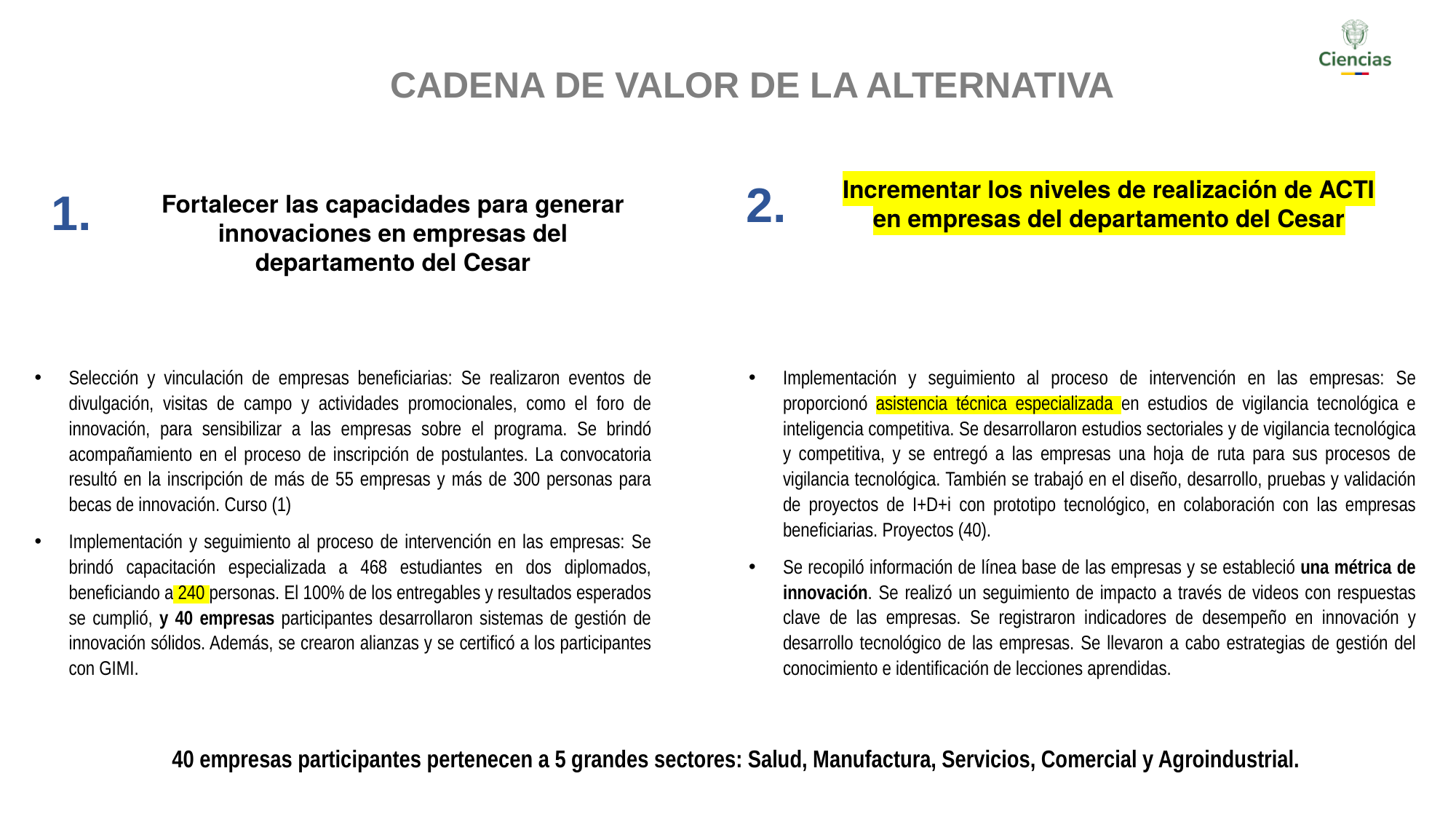

CADENA DE VALOR DE LA ALTERNATIVA
2.

Incrementar los niveles de realización de ACTI en empresas del departamento del Cesar
1.

Fortalecer las capacidades para generar innovaciones en empresas del departamento del Cesar
Selección y vinculación de empresas beneficiarias: Se realizaron eventos de divulgación, visitas de campo y actividades promocionales, como el foro de innovación, para sensibilizar a las empresas sobre el programa. Se brindó acompañamiento en el proceso de inscripción de postulantes. La convocatoria resultó en la inscripción de más de 55 empresas y más de 300 personas para becas de innovación. Curso (1)
Implementación y seguimiento al proceso de intervención en las empresas: Se brindó capacitación especializada a 468 estudiantes en dos diplomados, beneficiando a 240 personas. El 100% de los entregables y resultados esperados se cumplió, y 40 empresas participantes desarrollaron sistemas de gestión de innovación sólidos. Además, se crearon alianzas y se certificó a los participantes con GIMI.

Implementación y seguimiento al proceso de intervención en las empresas: Se proporcionó asistencia técnica especializada en estudios de vigilancia tecnológica e inteligencia competitiva. Se desarrollaron estudios sectoriales y de vigilancia tecnológica y competitiva, y se entregó a las empresas una hoja de ruta para sus procesos de vigilancia tecnológica. También se trabajó en el diseño, desarrollo, pruebas y validación de proyectos de I+D+i con prototipo tecnológico, en colaboración con las empresas beneficiarias. Proyectos (40).
Se recopiló información de línea base de las empresas y se estableció una métrica de innovación. Se realizó un seguimiento de impacto a través de videos con respuestas clave de las empresas. Se registraron indicadores de desempeño en innovación y desarrollo tecnológico de las empresas. Se llevaron a cabo estrategias de gestión del conocimiento e identificación de lecciones aprendidas.

40 empresas participantes pertenecen a 5 grandes sectores: Salud, Manufactura, Servicios, Comercial y Agroindustrial.